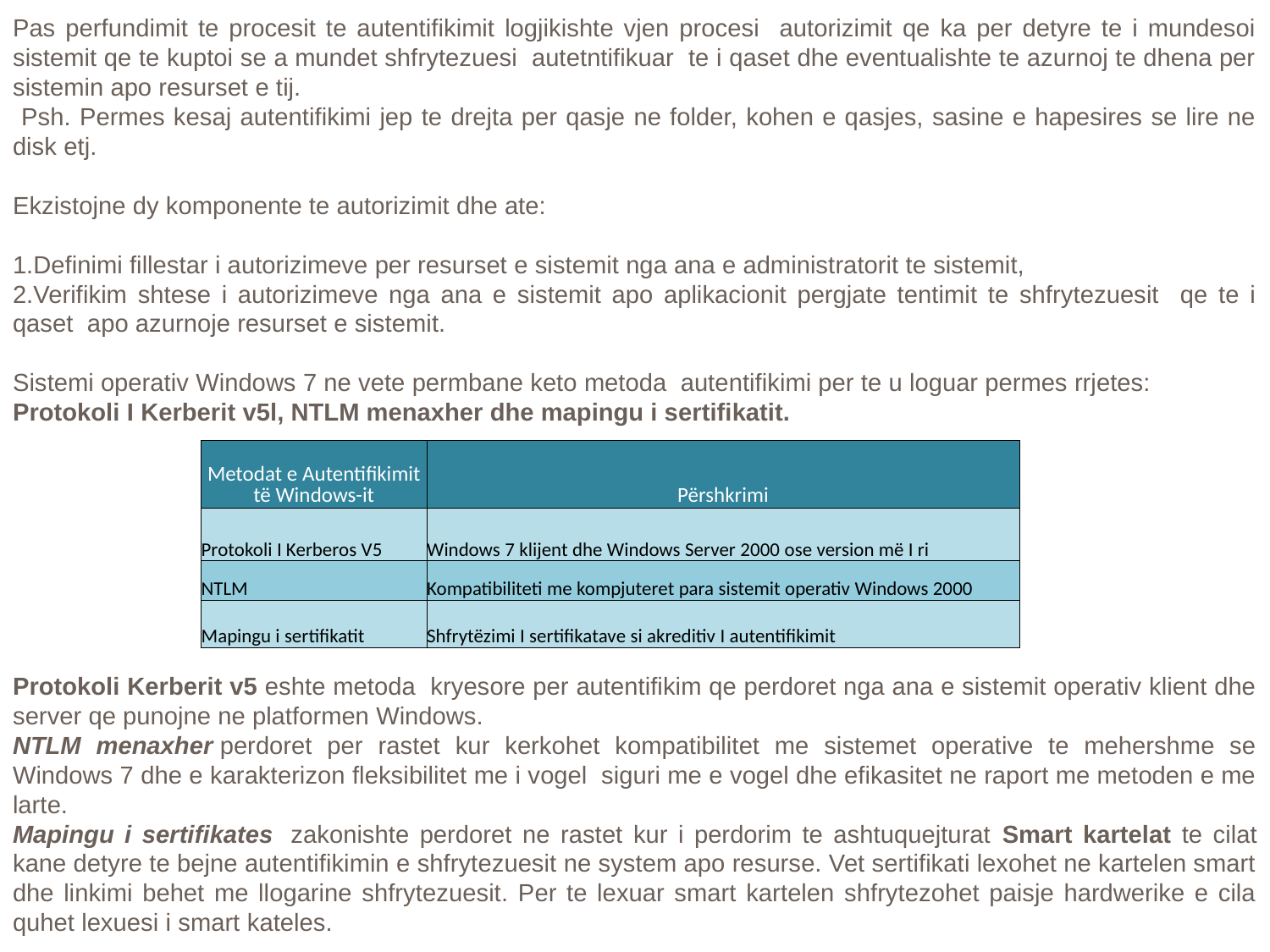

Pas perfundimit te procesit te autentifikimit logjikishte vjen procesi  autorizimit qe ka per detyre te i mundesoi sistemit qe te kuptoi se a mundet shfrytezuesi  autetntifikuar  te i qaset dhe eventualishte te azurnoj te dhena per sistemin apo resurset e tij.
 Psh. Permes kesaj autentifikimi jep te drejta per qasje ne folder, kohen e qasjes, sasine e hapesires se lire ne disk etj.
Ekzistojne dy komponente te autorizimit dhe ate:

Definimi fillestar i autorizimeve per resurset e sistemit nga ana e administratorit te sistemit,
Verifikim shtese i autorizimeve nga ana e sistemit apo aplikacionit pergjate tentimit te shfrytezuesit  qe te i qaset  apo azurnoje resurset e sistemit.

Sistemi operativ Windows 7 ne vete permbane keto metoda  autentifikimi per te u loguar permes rrjetes:
Protokoli I Kerberit v5l, NTLM menaxher dhe mapingu i sertifikatit.

| Metodat e Autentifikimit të Windows-it | Përshkrimi |
| --- | --- |
| Protokoli I Kerberos V5 | Windows 7 klijent dhe Windows Server 2000 ose version më I ri |
| NTLM | Kompatibiliteti me kompjuteret para sistemit operativ Windows 2000 |
| Mapingu i sertifikatit | Shfrytëzimi I sertifikatave si akreditiv I autentifikimit |
Protokoli Kerberit v5 eshte metoda  kryesore per autentifikim qe perdoret nga ana e sistemit operativ klient dhe server qe punojne ne platformen Windows.
NTLM menaxher perdoret per rastet kur kerkohet kompatibilitet me sistemet operative te mehershme se Windows 7 dhe e karakterizon fleksibilitet me i vogel  siguri me e vogel dhe efikasitet ne raport me metoden e me larte.
Mapingu i sertifikates  zakonishte perdoret ne rastet kur i perdorim te ashtuquejturat Smart kartelat te cilat kane detyre te bejne autentifikimin e shfrytezuesit ne system apo resurse. Vet sertifikati lexohet ne kartelen smart dhe linkimi behet me llogarine shfrytezuesit. Per te lexuar smart kartelen shfrytezohet paisje hardwerike e cila quhet lexuesi i smart kateles.